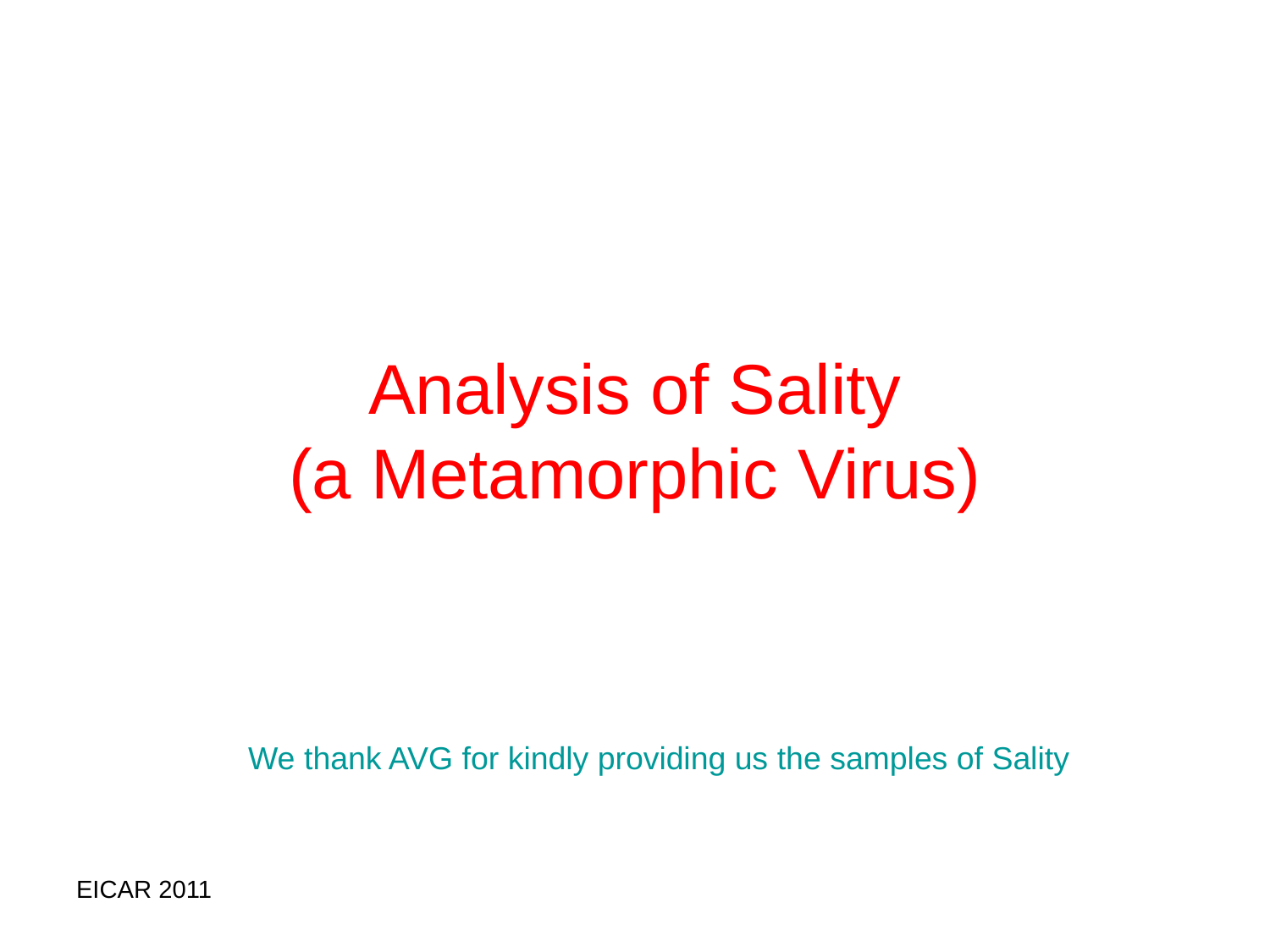

# Analysis of Sality (a Metamorphic Virus)
We thank AVG for kindly providing us the samples of Sality
EICAR 2011